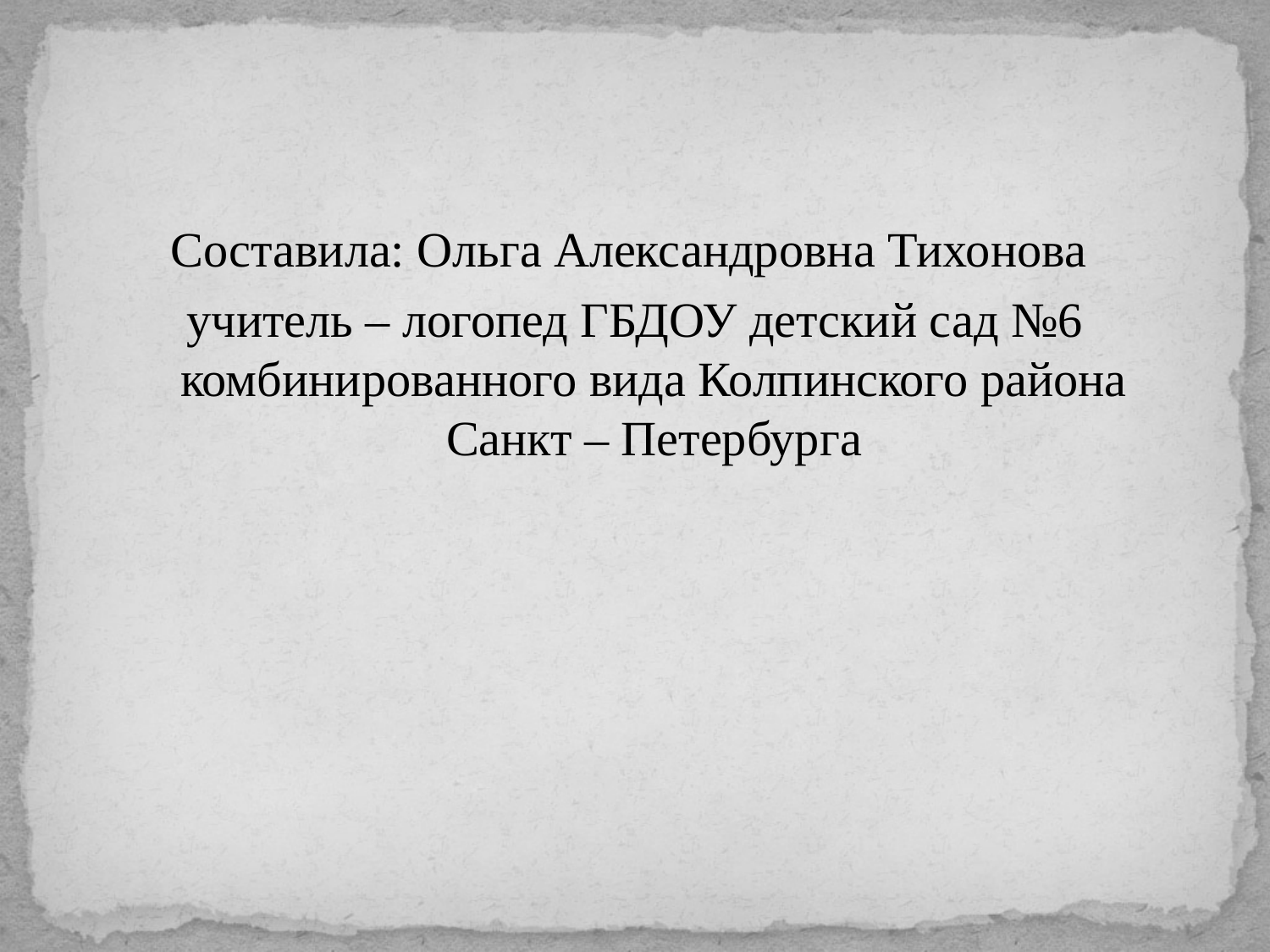

#
Составила: Ольга Александровна Тихонова
учитель – логопед ГБДОУ детский сад №6 комбинированного вида Колпинского района Санкт – Петербурга